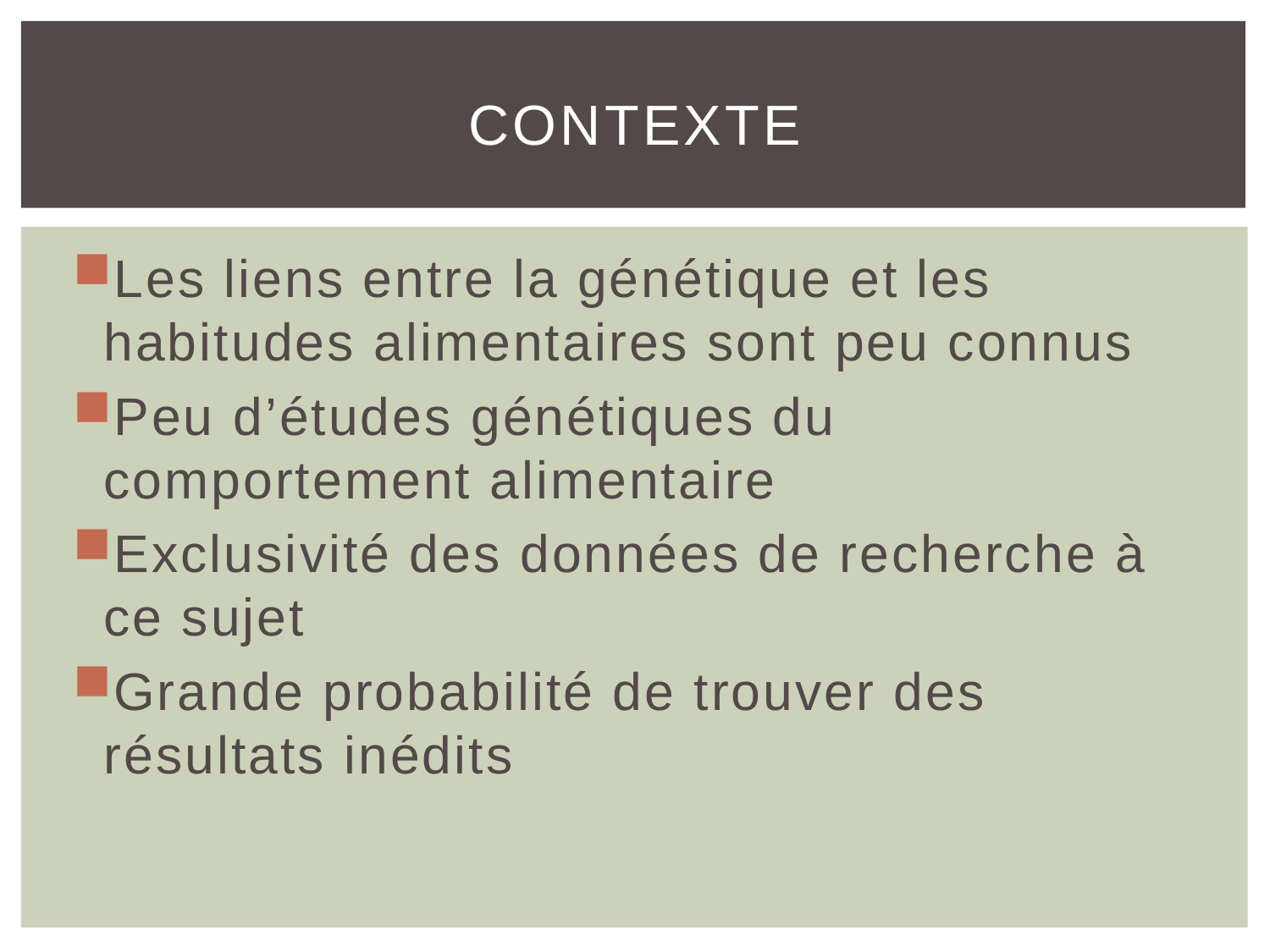

# Contexte
Les liens entre la génétique et les habitudes alimentaires sont peu connus
Peu d’études génétiques du comportement alimentaire
Exclusivité des données de recherche à ce sujet
Grande probabilité de trouver des résultats inédits